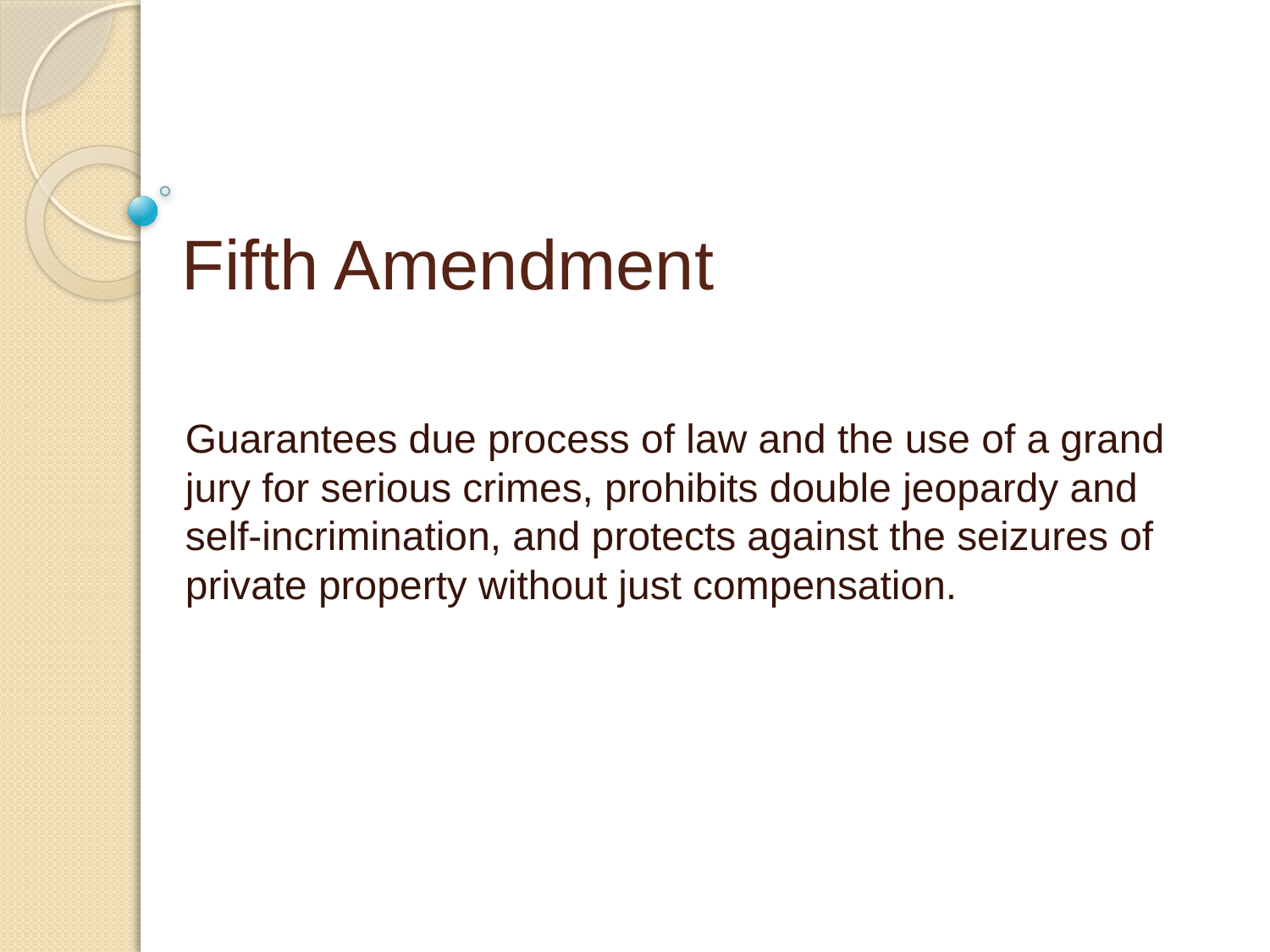

# Fifth Amendment
Guarantees due process of law and the use of a grand jury for serious crimes, prohibits double jeopardy and self-incrimination, and protects against the seizures of private property without just compensation.